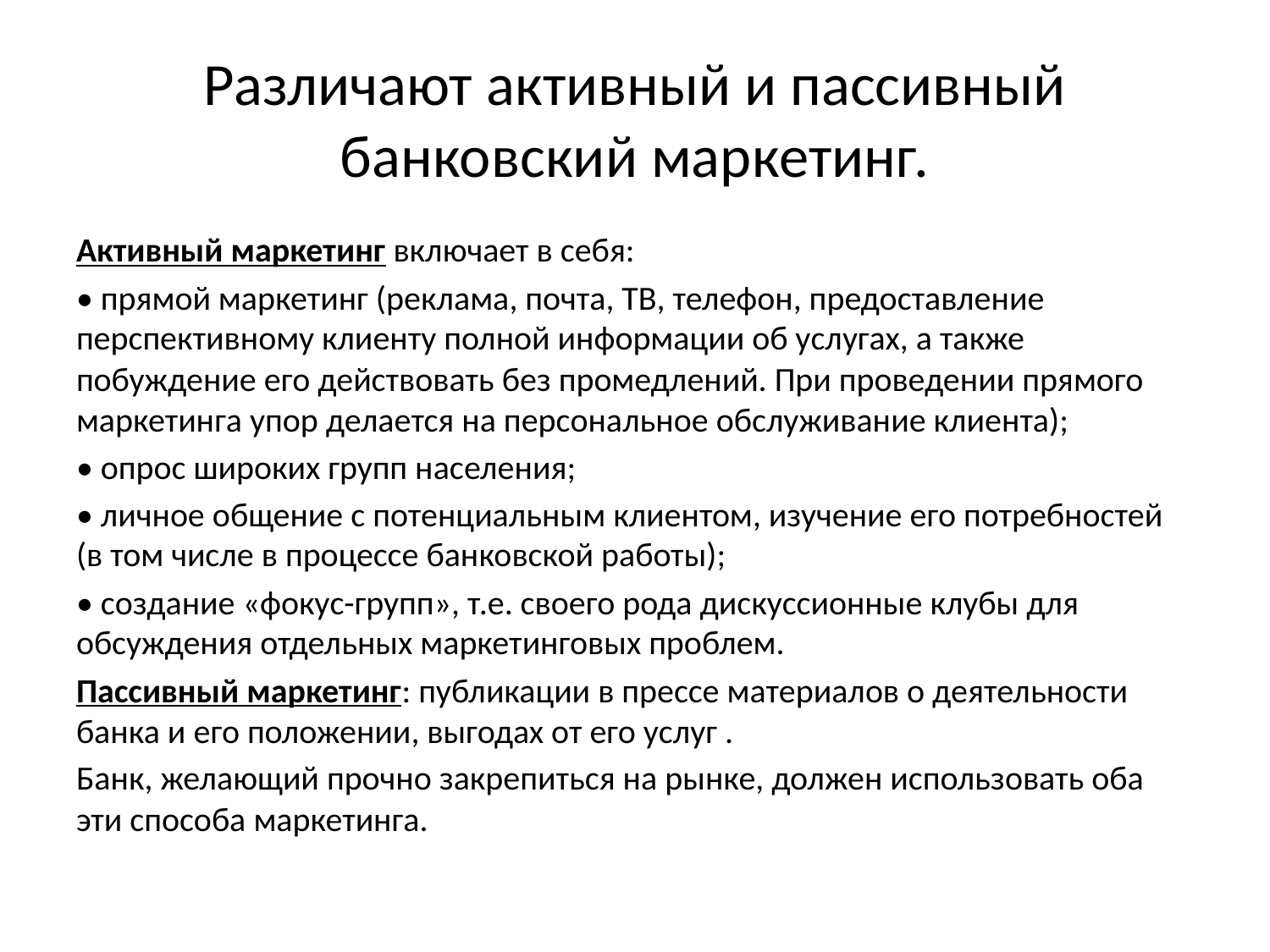

# Различают активный и пассивный банковский маркетинг.
Активный маркетинг включает в себя:
• прямой маркетинг (реклама, почта, ТВ, телефон, предоставление перспективному клиенту полной информации об услугах, а также побуждение его действовать без промедлений. При проведении прямого маркетинга упор делается на персональное обслуживание клиента);
• опрос широких групп населения;
• личное общение с потенциальным клиентом, изучение его потребностей (в том числе в процессе банковской работы);
• создание «фокус-групп», т.е. своего рода дискуссионные клубы для обсуждения отдельных маркетинговых проблем.
Пассивный маркетинг: публикации в прессе материалов о деятельности банка и его положении, выгодах от его услуг .
Банк, желающий прочно закрепиться на рынке, должен использовать оба эти способа маркетинга.